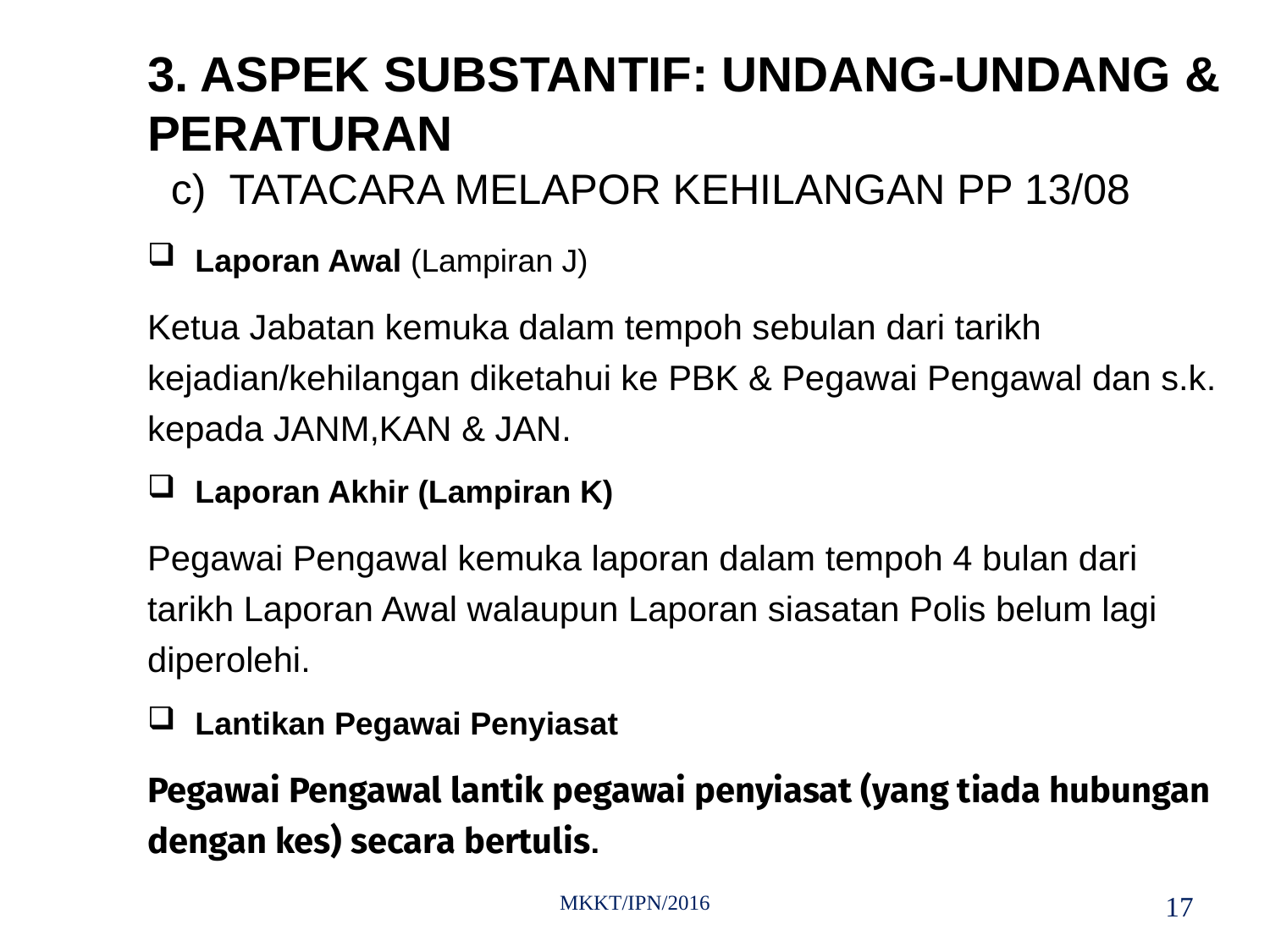

3. ASPEK SUBSTANTIF: UNDANG-UNDANG & PERATURAN
c)  TATACARA MELAPOR KEHILANGAN PP 13/08
Laporan Awal (Lampiran J)
Ketua Jabatan kemuka dalam tempoh sebulan dari tarikh kejadian/kehilangan diketahui ke PBK & Pegawai Pengawal dan s.k. kepada JANM,KAN & JAN.
Laporan Akhir (Lampiran K)
Pegawai Pengawal kemuka laporan dalam tempoh 4 bulan dari tarikh Laporan Awal walaupun Laporan siasatan Polis belum lagi diperolehi.
Lantikan Pegawai Penyiasat
Pegawai Pengawal lantik pegawai penyiasat (yang tiada hubungan dengan kes) secara bertulis.
MKKT/IPN/2016
17